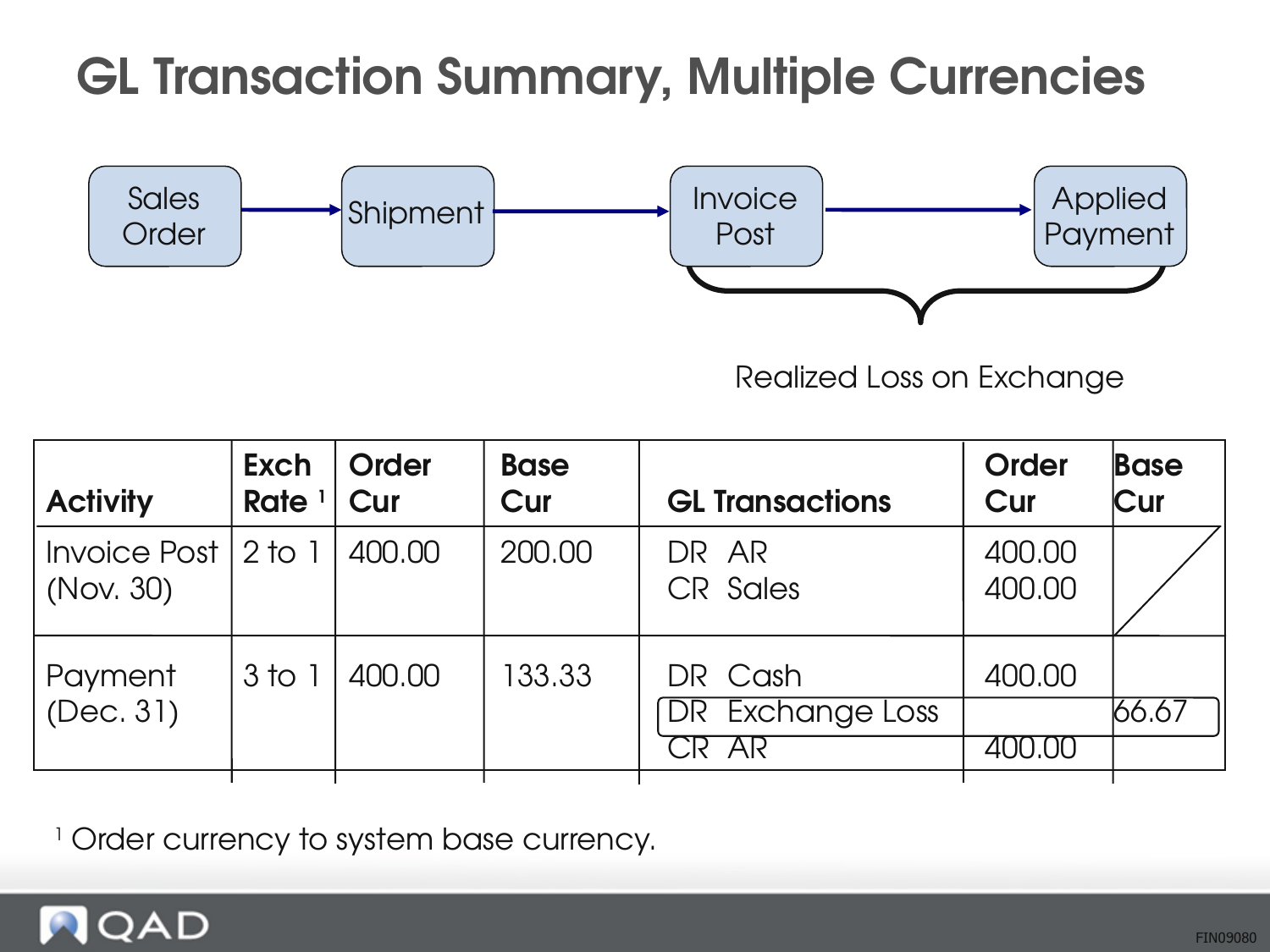

# GL Transaction Summary, Multiple Currencies

Sales
Order

Shipment

Invoice
Post

Applied
Payment

Realized Loss on Exchange
	Exch	Order	Base			Order	Base
Activity	Rate 1	Cur	Cur	GL Transactions	Cur	Cur
Invoice Post	2 to 1	400.00	200.00	DR	AR	400.00
(Nov. 30)				CR	Sales	400.00
Payment	3 to 1	400.00	133.33	DR	Cash	400.00
(Dec. 31)				DR	Exchange Loss		66.67
				CR	AR	400.00

1 Order currency to system base currency.
FIN09080